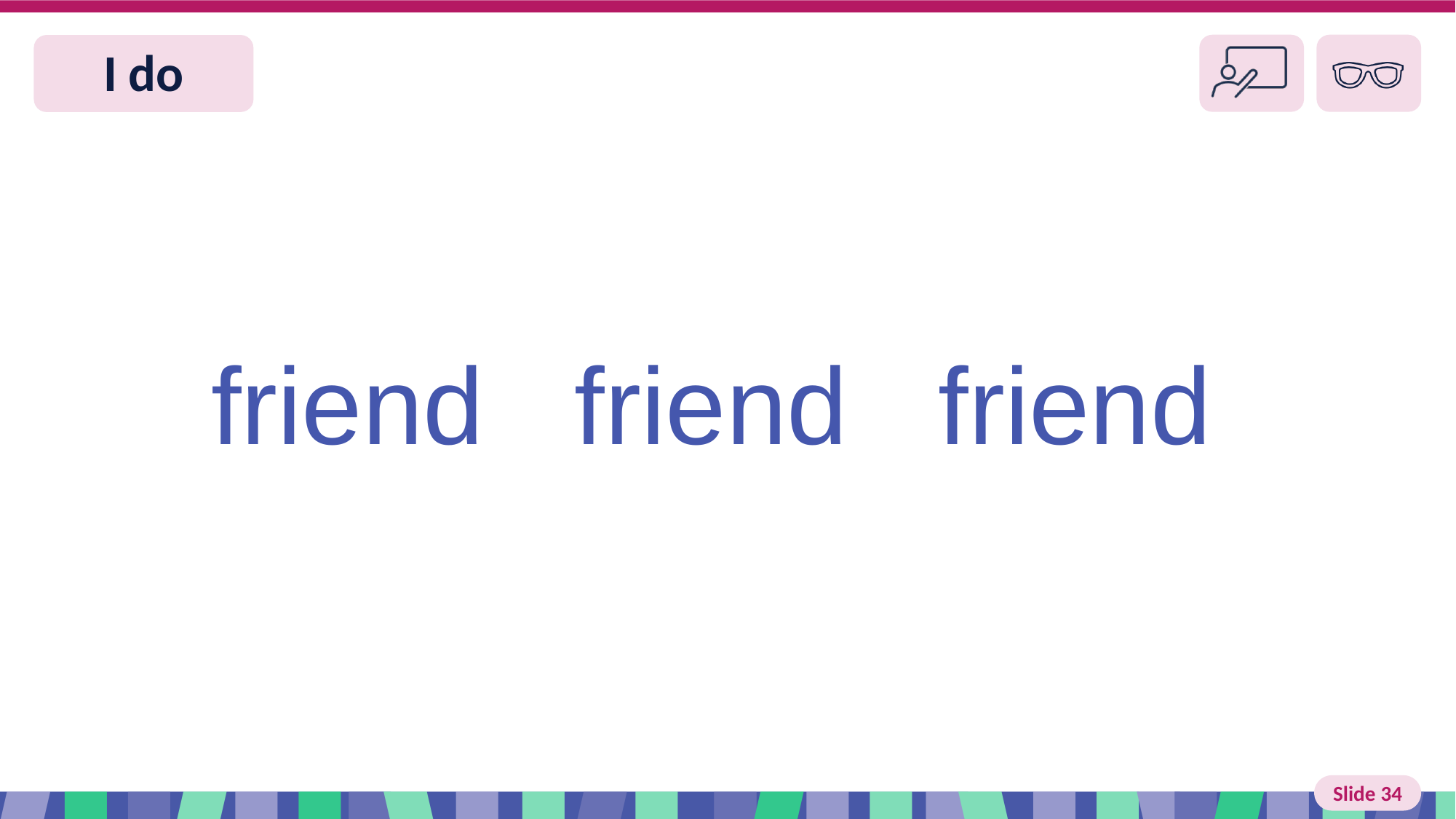

Slide 34 I do
friend   friend   friend